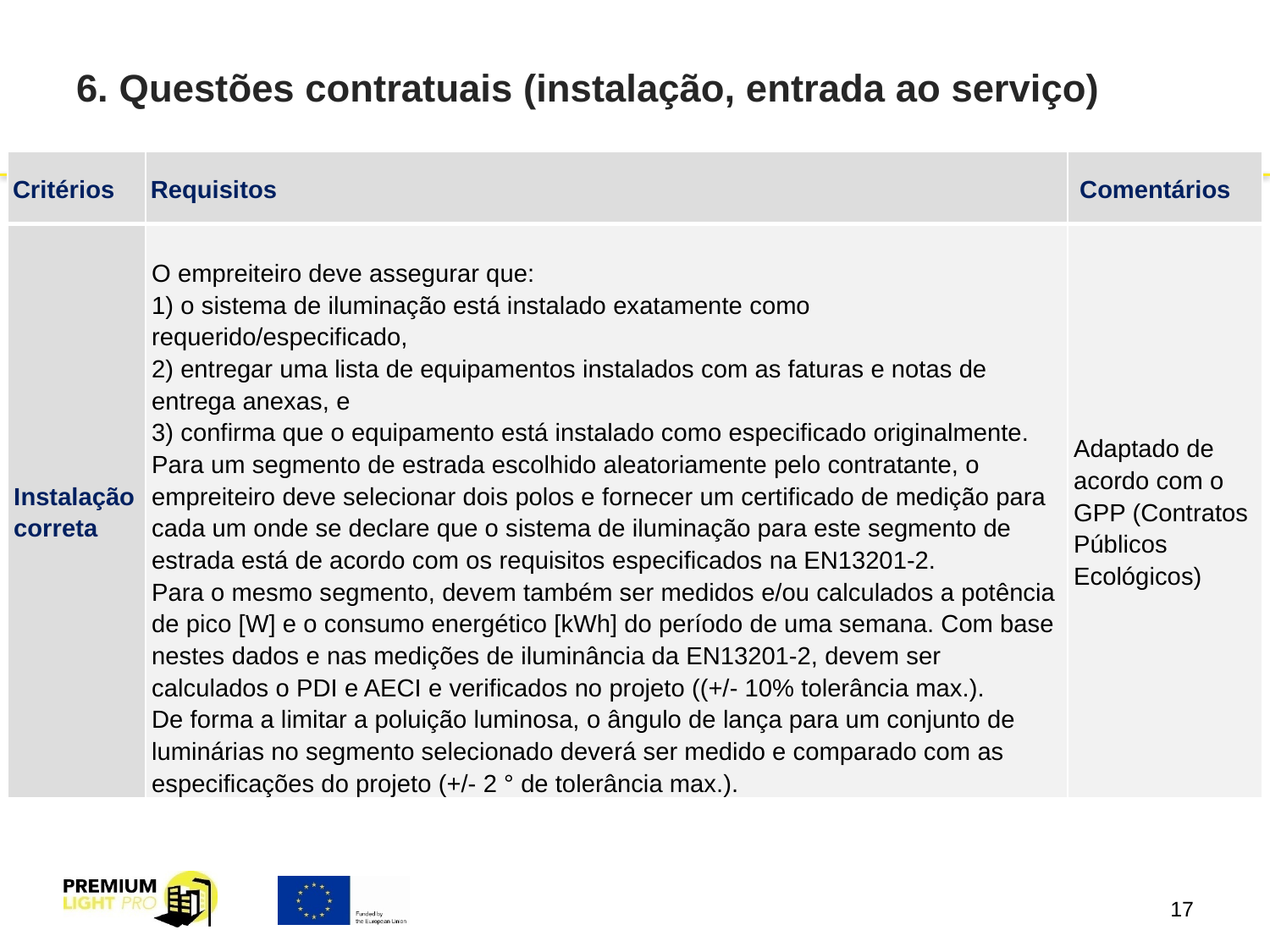

# 6. Questões contratuais (instalação, entrada ao serviço)
| Critérios | Requisitos | Comentários |
| --- | --- | --- |
| Instalação correta | O empreiteiro deve assegurar que: 1) o sistema de iluminação está instalado exatamente como requerido/especificado, 2) entregar uma lista de equipamentos instalados com as faturas e notas de entrega anexas, e 3) confirma que o equipamento está instalado como especificado originalmente. Para um segmento de estrada escolhido aleatoriamente pelo contratante, o empreiteiro deve selecionar dois polos e fornecer um certificado de medição para cada um onde se declare que o sistema de iluminação para este segmento de estrada está de acordo com os requisitos especificados na EN13201-2. Para o mesmo segmento, devem também ser medidos e/ou calculados a potência de pico [W] e o consumo energético [kWh] do período de uma semana. Com base nestes dados e nas medições de iluminância da EN13201-2, devem ser calculados o PDI e AECI e verificados no projeto ((+/- 10% tolerância max.). De forma a limitar a poluição luminosa, o ângulo de lança para um conjunto de luminárias no segmento selecionado deverá ser medido e comparado com as especificações do projeto (+/- 2 ° de tolerância max.). | Adaptado de acordo com o GPP (Contratos Públicos Ecológicos) |